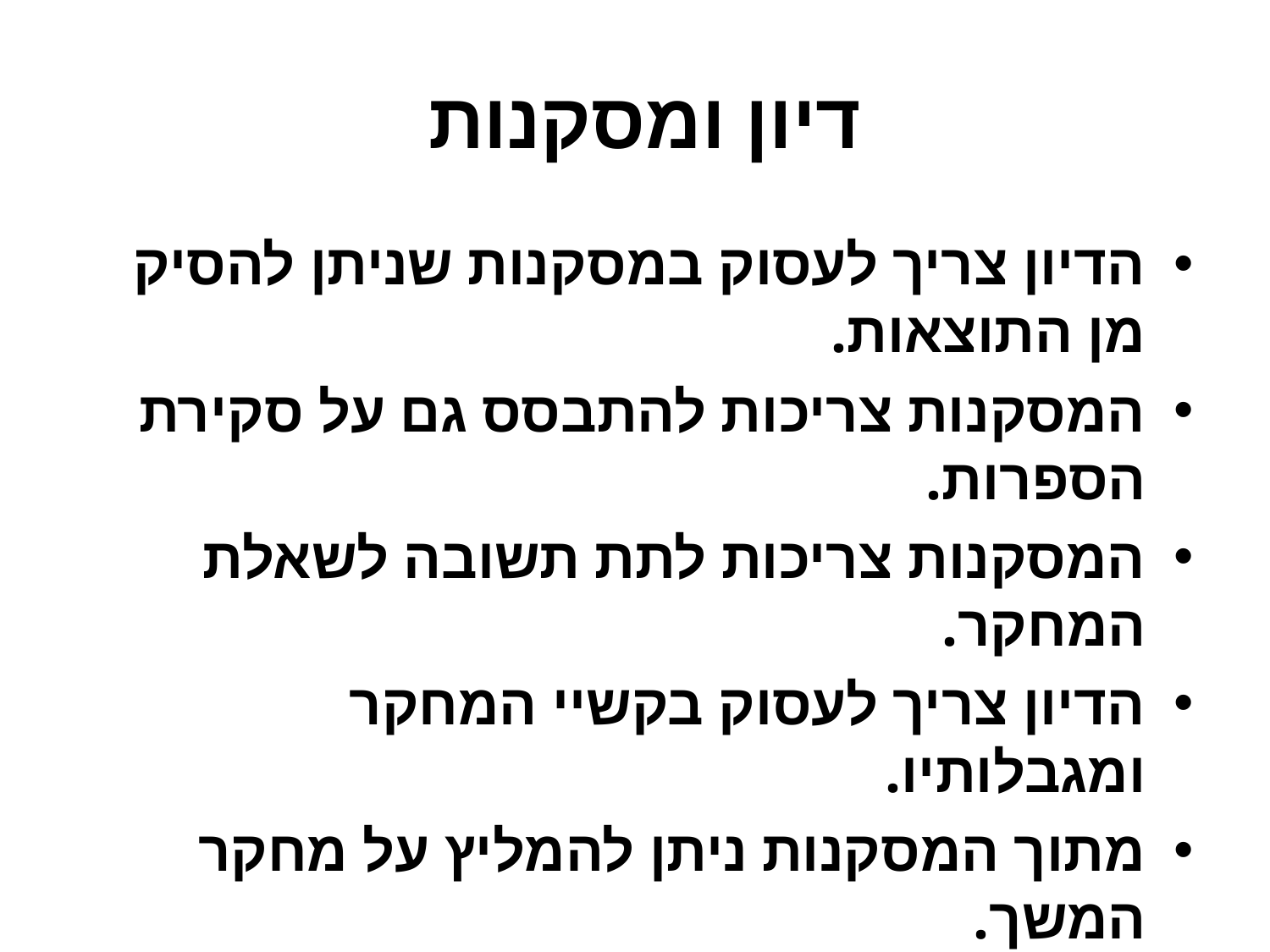

# דיון ומסקנות
הדיון צריך לעסוק במסקנות שניתן להסיק מן התוצאות.
המסקנות צריכות להתבסס גם על סקירת הספרות.
המסקנות צריכות לתת תשובה לשאלת המחקר.
הדיון צריך לעסוק בקשיי המחקר ומגבלותיו.
מתוך המסקנות ניתן להמליץ על מחקר המשך.